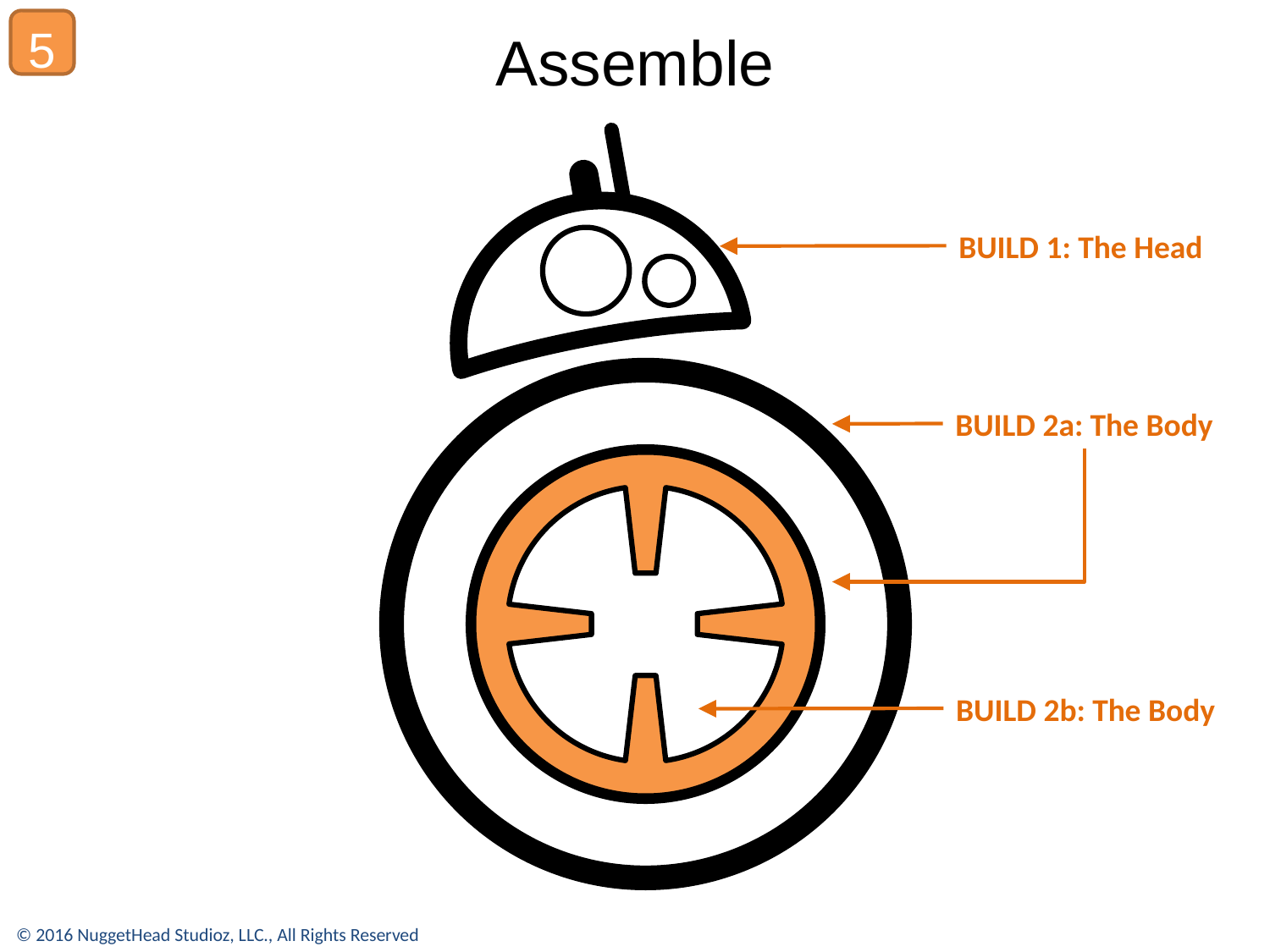

5
# Assemble

BUILD 1: The Head

BUILD 2a: The Body

BUILD 2b: The Body